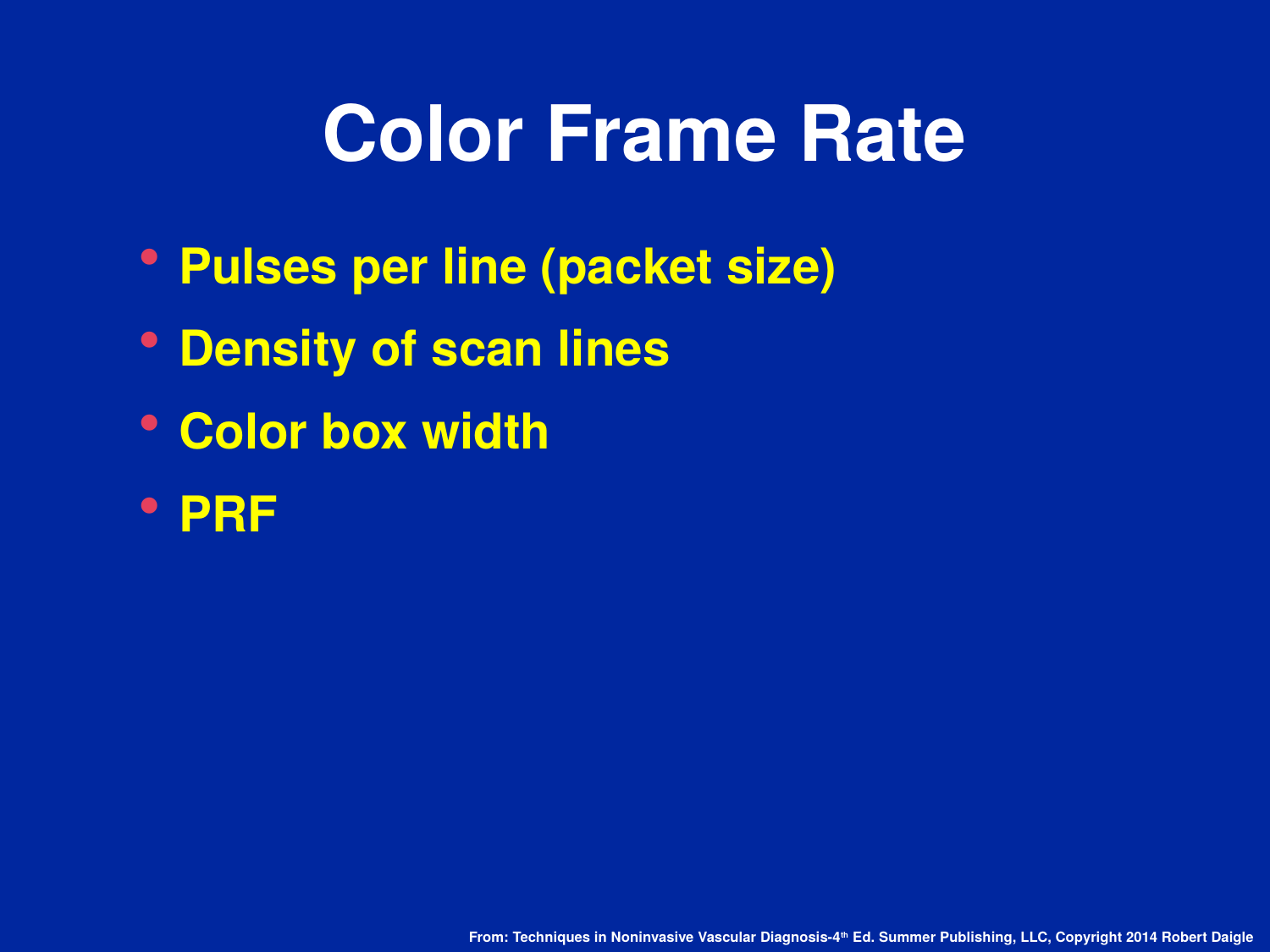

# Color Frame Rate
Pulses per line (packet size)
Density of scan lines
Color box width
PRF